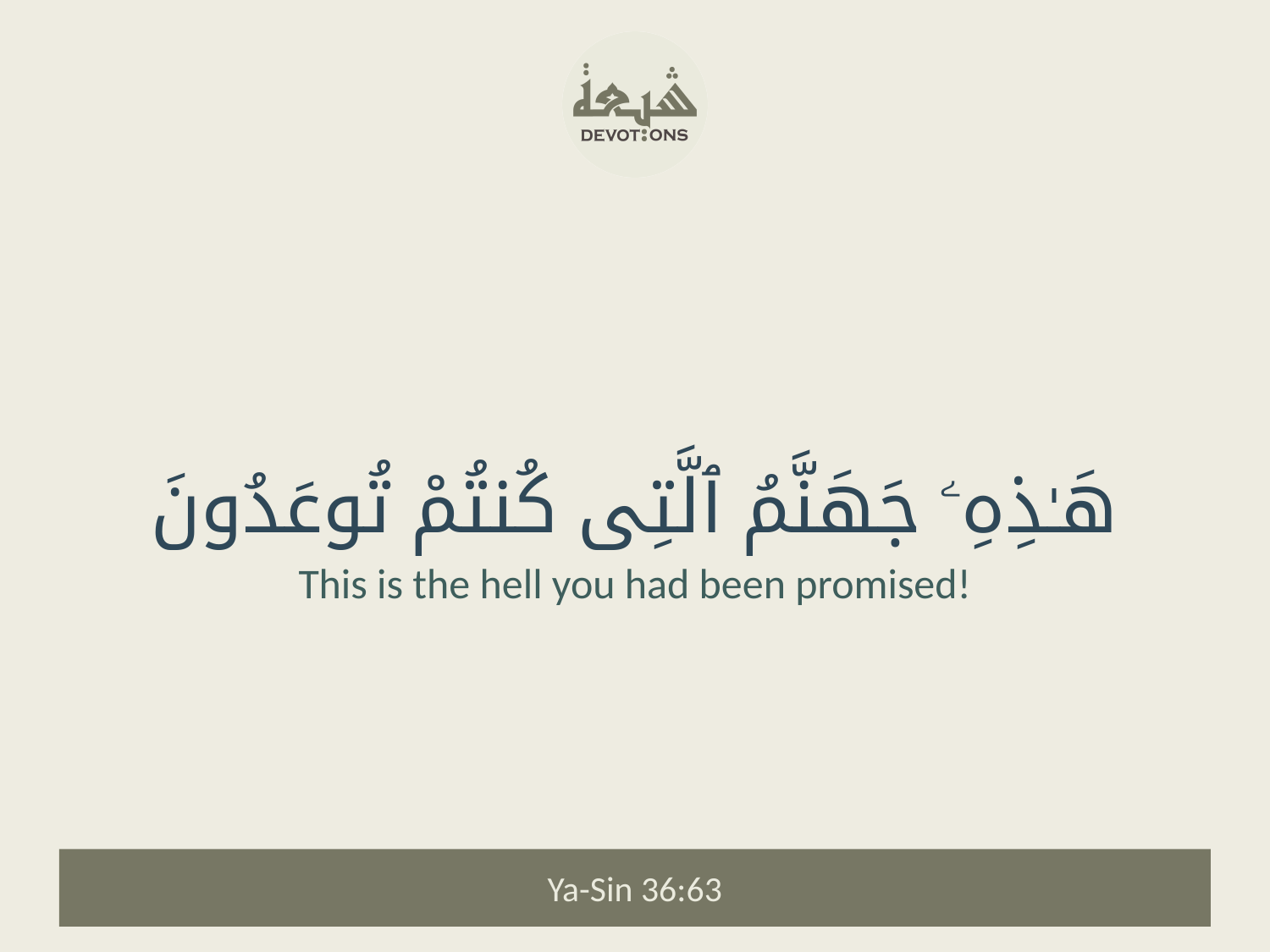

هَـٰذِهِۦ جَهَنَّمُ ٱلَّتِى كُنتُمْ تُوعَدُونَ
This is the hell you had been promised!
Ya-Sin 36:63